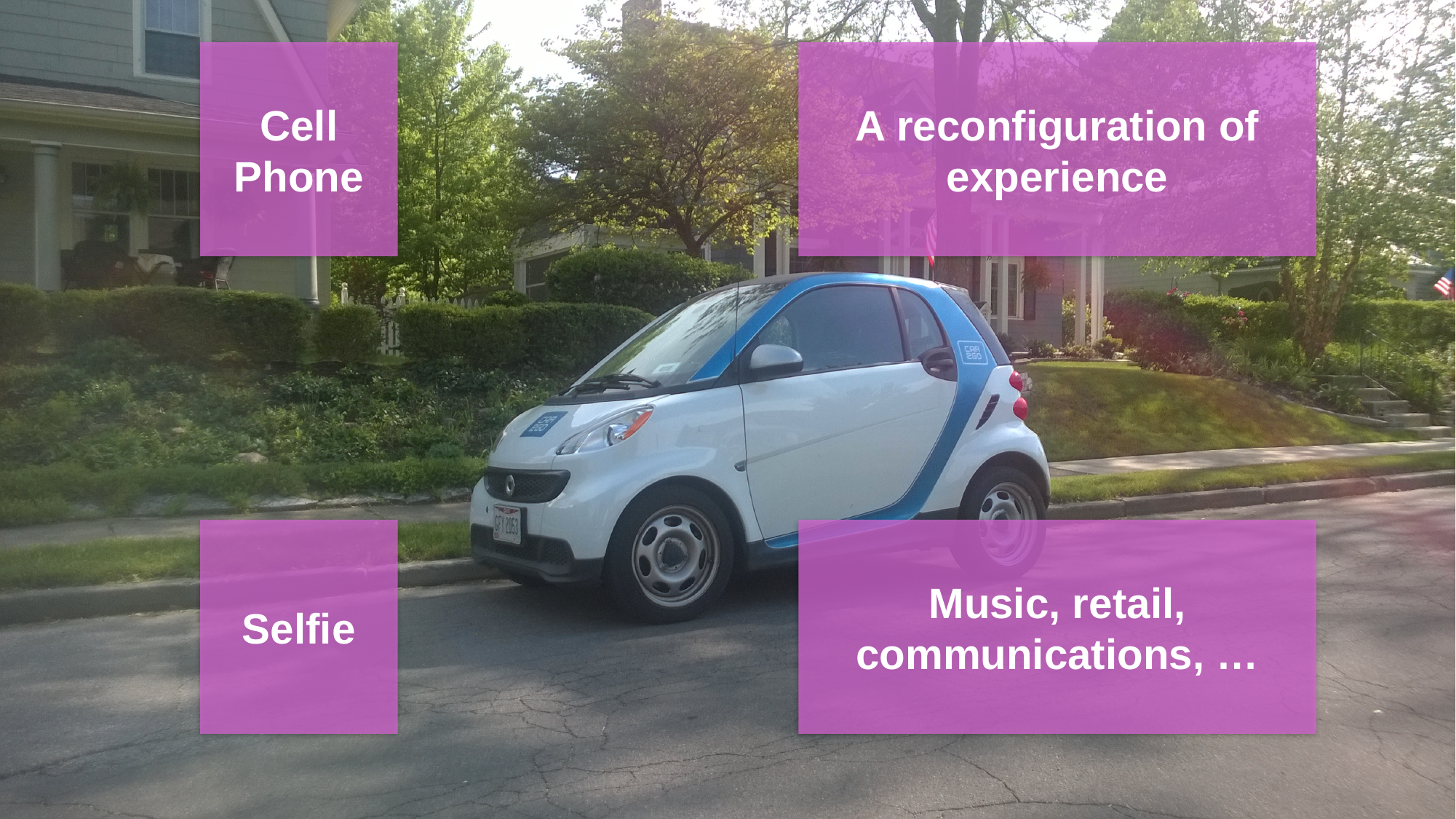

Cell Phone
A reconfiguration of experience
Music, retail, communications, …
Selfie